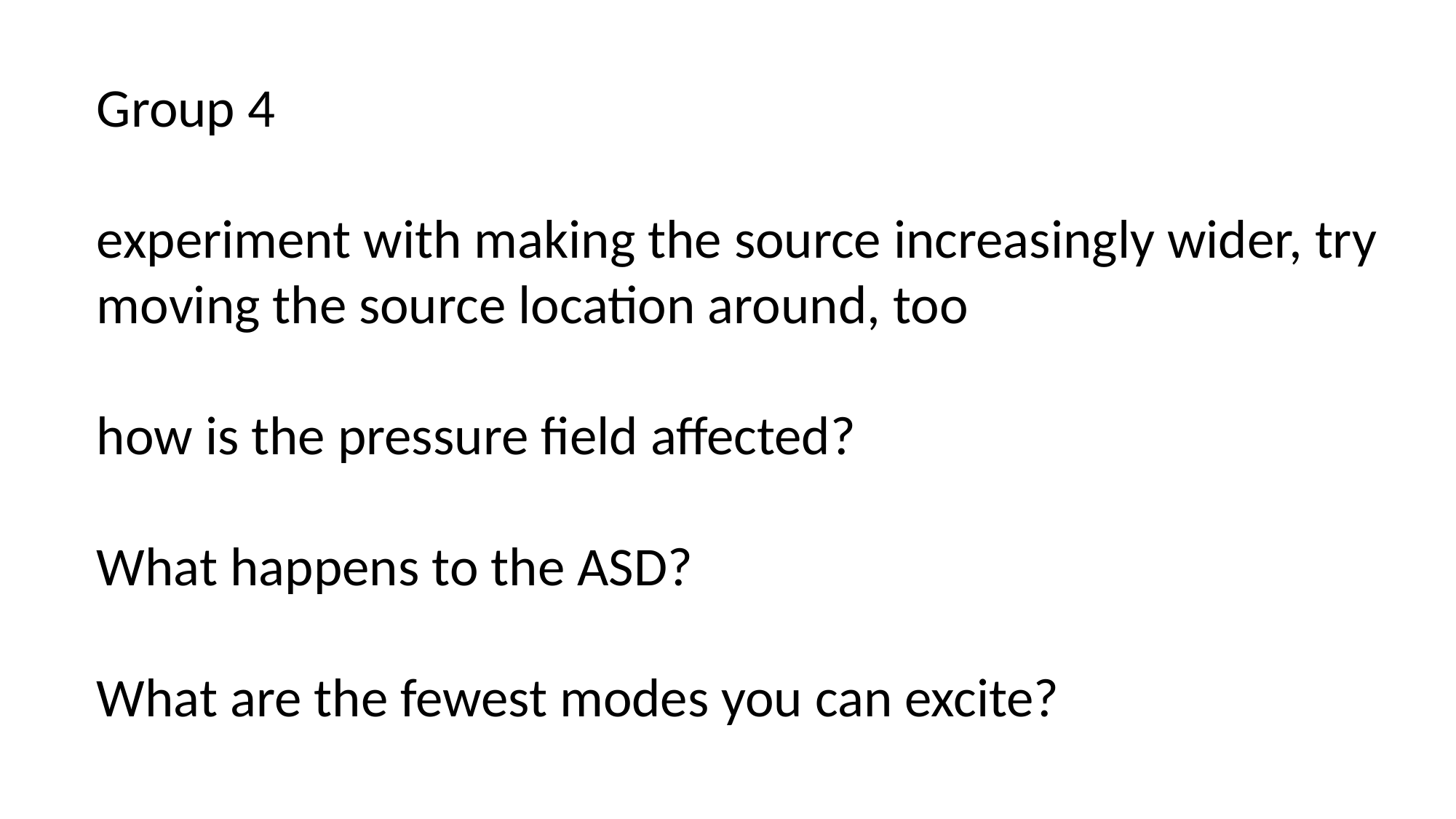

Group 4

experiment with making the source increasingly wider, try moving the source location around, too

how is the pressure field affected?

What happens to the ASD?

What are the fewest modes you can excite?